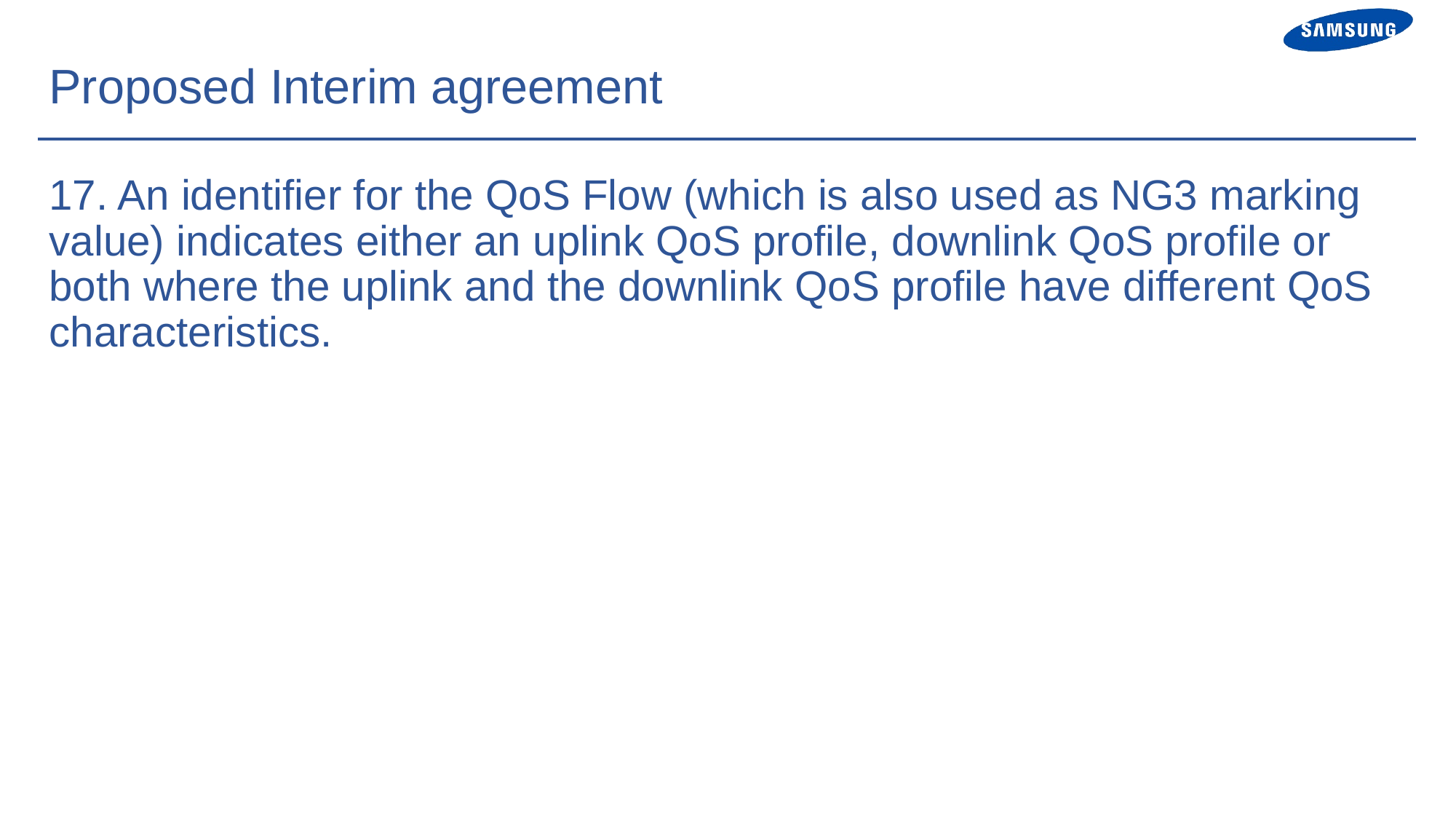

# Proposed Interim agreement
17. An identifier for the QoS Flow (which is also used as NG3 marking value) indicates either an uplink QoS profile, downlink QoS profile or both where the uplink and the downlink QoS profile have different QoS characteristics.